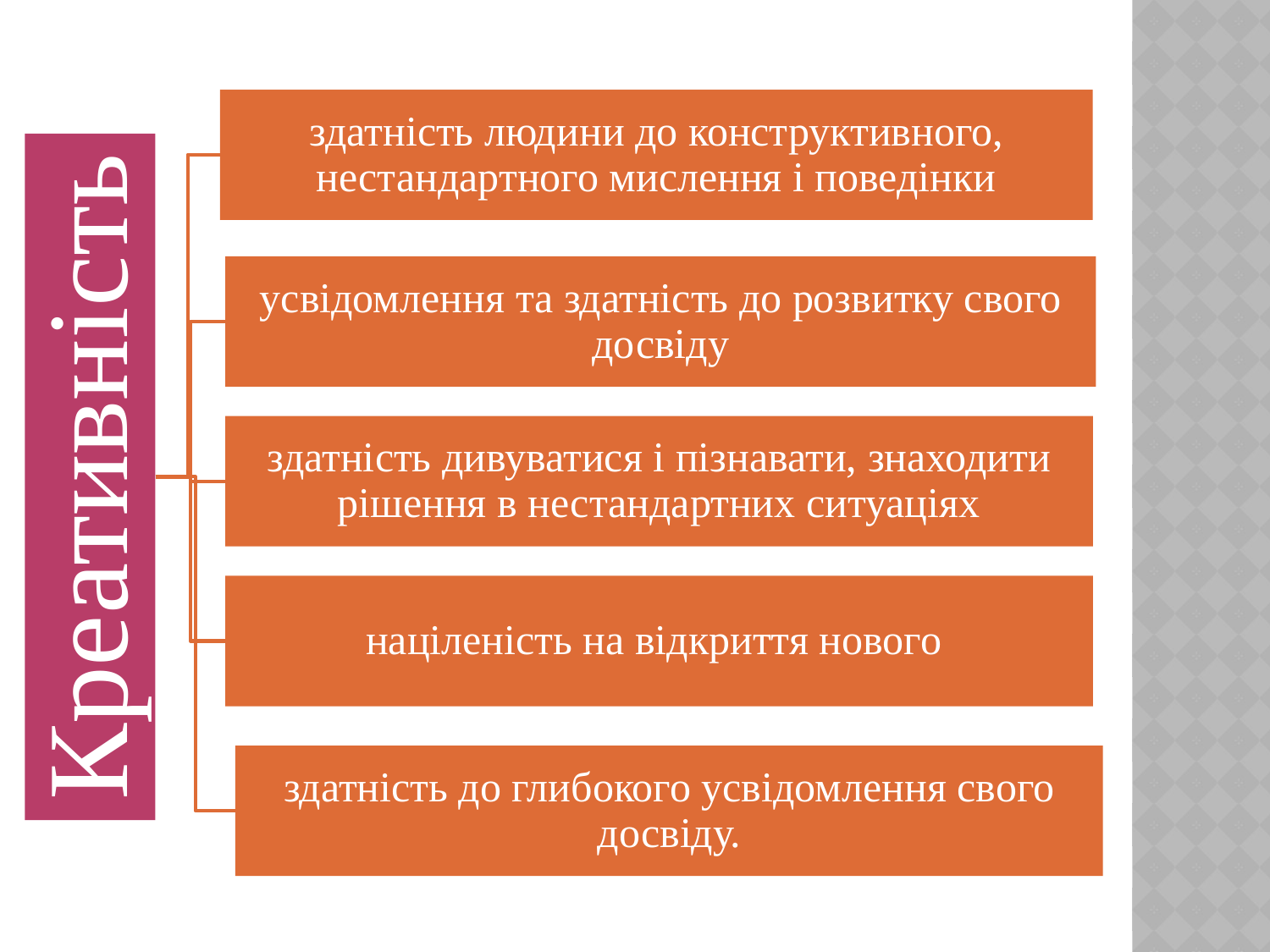

Креативність
здатність людини до конструктивного, нестандартного мислення і поведінки
усвідомлення та здатність до розвитку свого досвіду
здатність дивуватися і пізнавати, знаходити рішення в нестандартних ситуаціях
націленість на відкриття нового
здатність до глибокого усвідомлення свого досвіду.